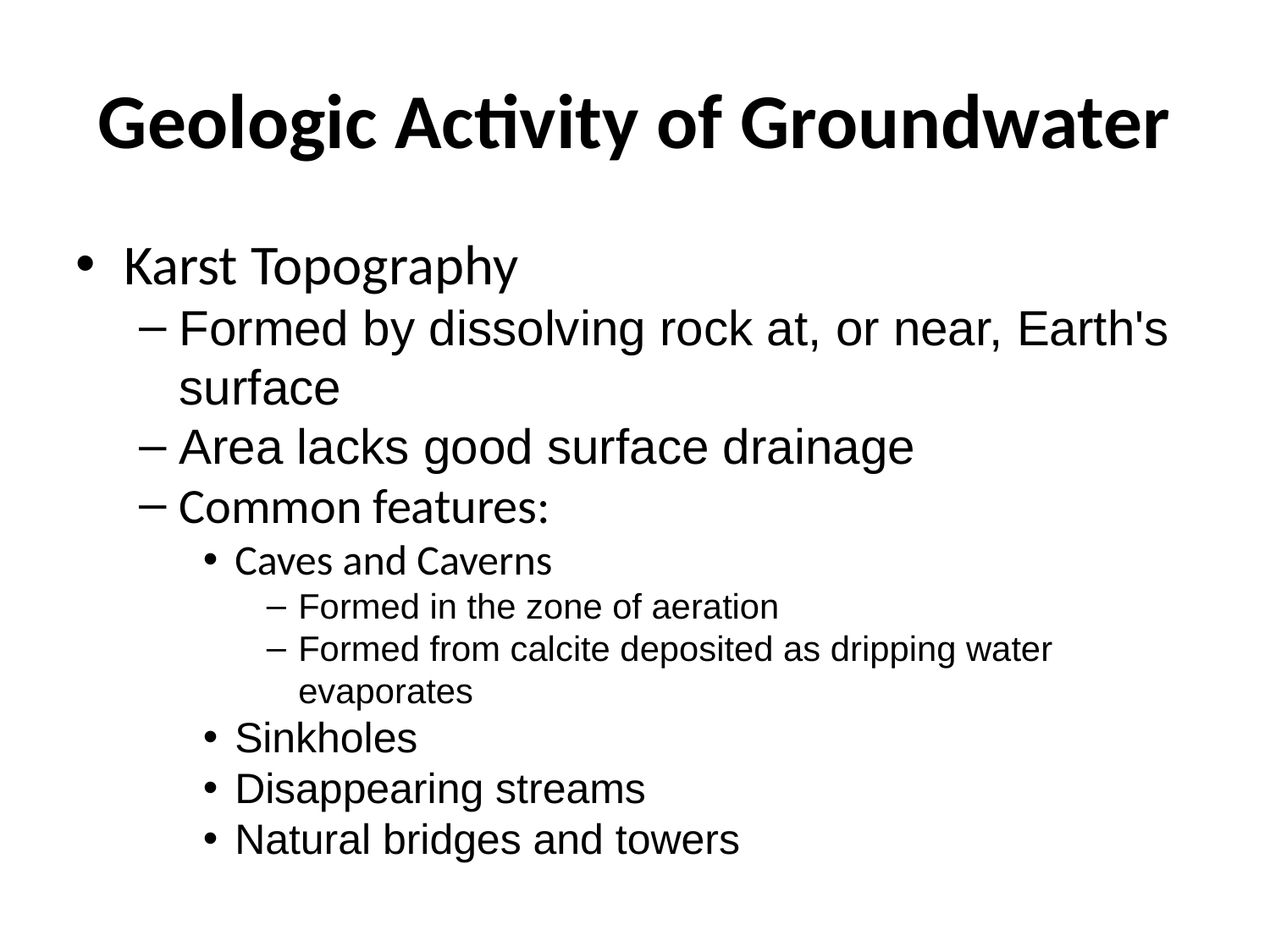

Geologic Activity of Groundwater
Karst Topography
Formed by dissolving rock at, or near, Earth's surface
Area lacks good surface drainage
Common features:
Caves and Caverns
Formed in the zone of aeration
Formed from calcite deposited as dripping water evaporates
Sinkholes
Disappearing streams
Natural bridges and towers